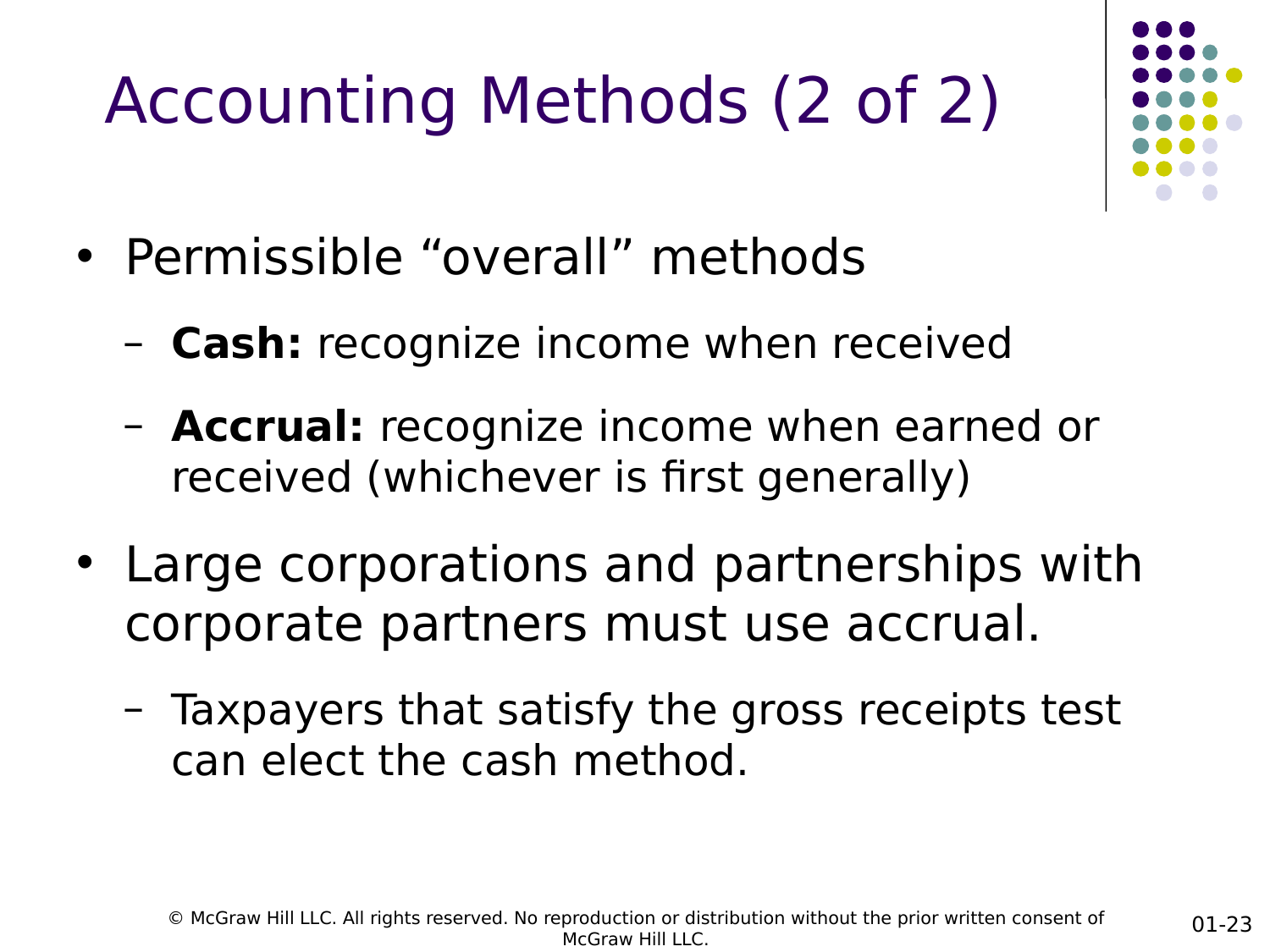

# Accounting Methods (2 of 2)
Permissible “overall” methods
Cash: recognize income when received
Accrual: recognize income when earned or received (whichever is first generally)
Large corporations and partnerships with corporate partners must use accrual.
Taxpayers that satisfy the gross receipts test can elect the cash method.
01-23